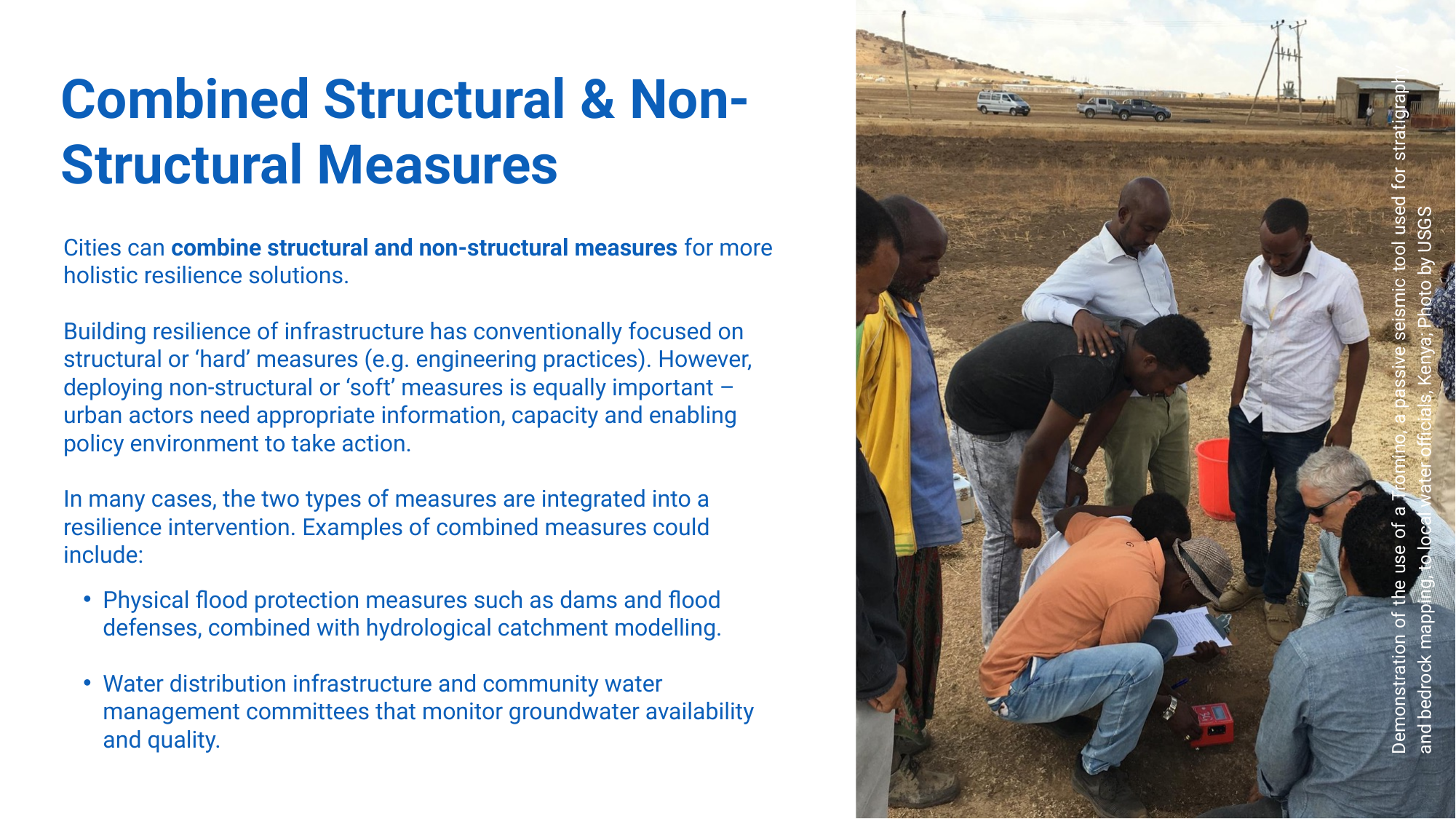

Combined Structural & Non-Structural Measures
Cities can combine structural and non-structural measures for more holistic resilience solutions.

Building resilience of infrastructure has conventionally focused on structural or ‘hard’ measures (e.g. engineering practices). However, deploying non-structural or ‘soft’ measures is equally important – urban actors need appropriate information, capacity and enabling policy environment to take action.

In many cases, the two types of measures are integrated into a resilience intervention. Examples of combined measures could include:

Physical flood protection measures such as dams and flood defenses, combined with hydrological catchment modelling.

Water distribution infrastructure and community water management committees that monitor groundwater availability and quality.
Demonstration of the use of a Tromino, a passive seismic tool used for stratigraphy and bedrock mapping, to local water officials, Kenya; Photo by USGS
60